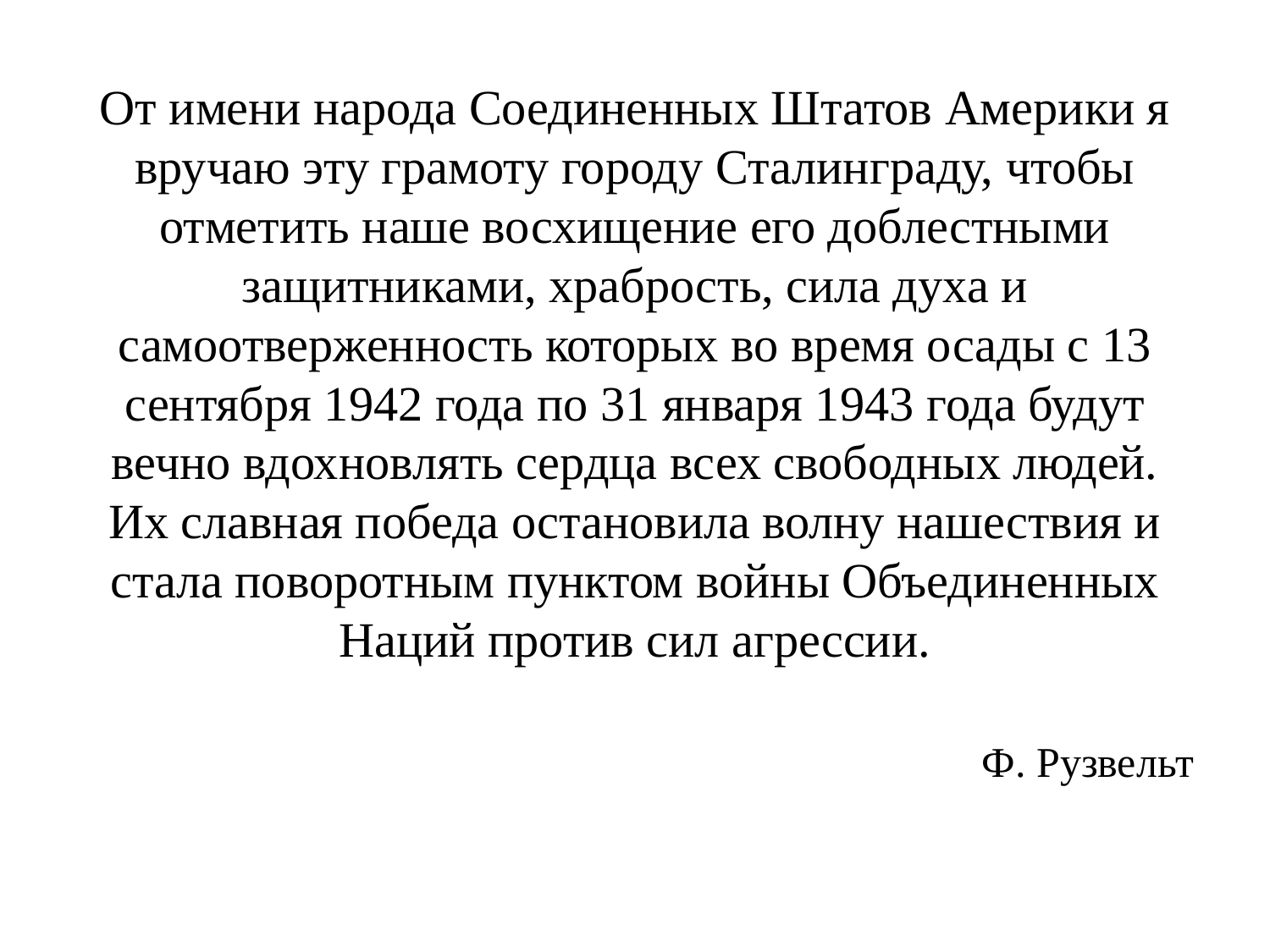

#
От имени народа Соединенных Штатов Америки я вручаю эту грамоту городу Сталинграду, чтобы отметить наше восхищение его доблестными защитниками, храбрость, сила духа и самоотверженность которых во время осады с 13 сентября 1942 года по 31 января 1943 года будут вечно вдохновлять сердца всех свободных людей. Их славная победа остановила волну нашествия и стала поворотным пунктом войны Объединенных Наций против сил агрессии.

Ф. Рузвельт